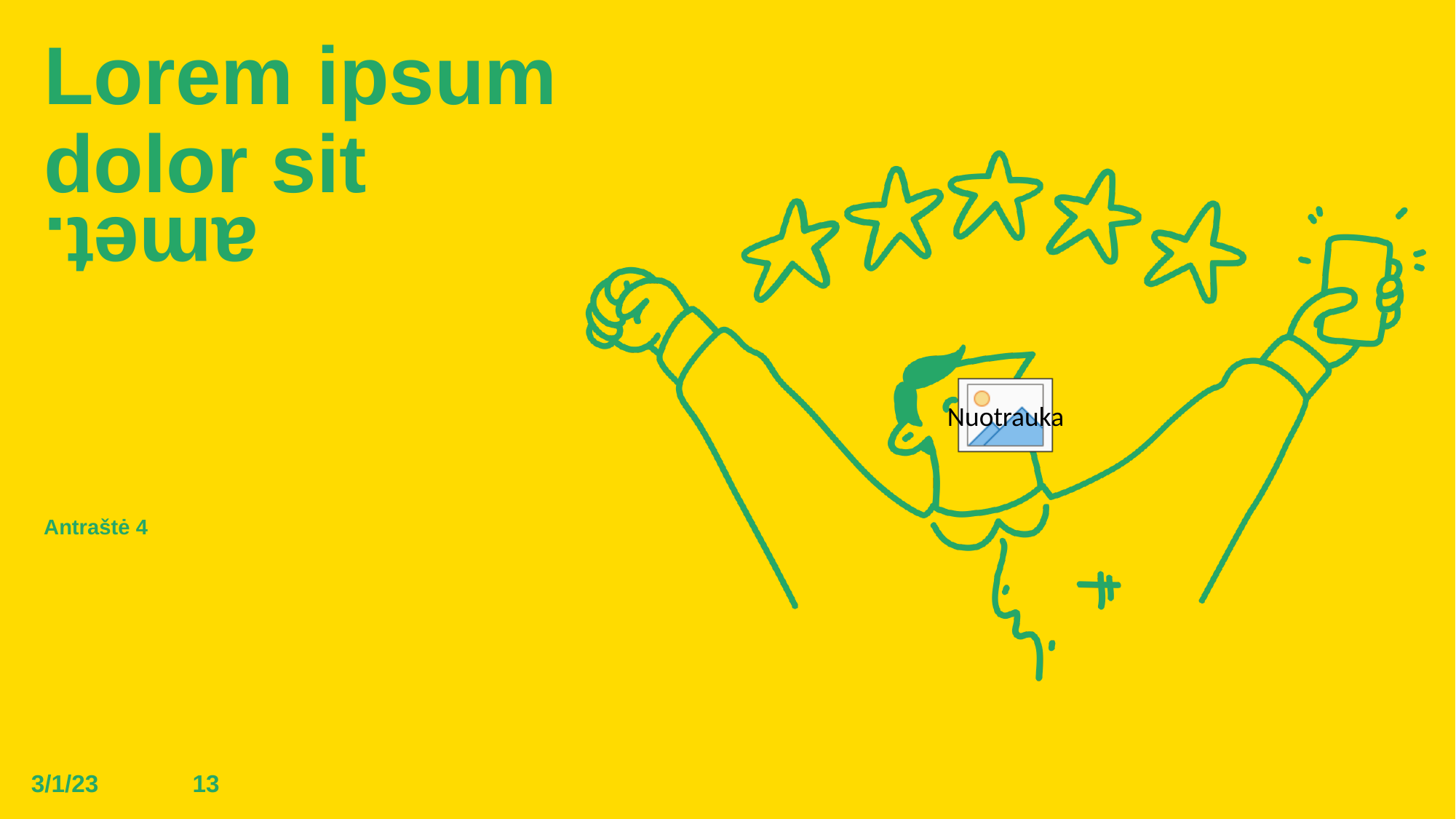

# Lorem ipsum dolor sit

amet.
Antraštė 4

3/1/23
13